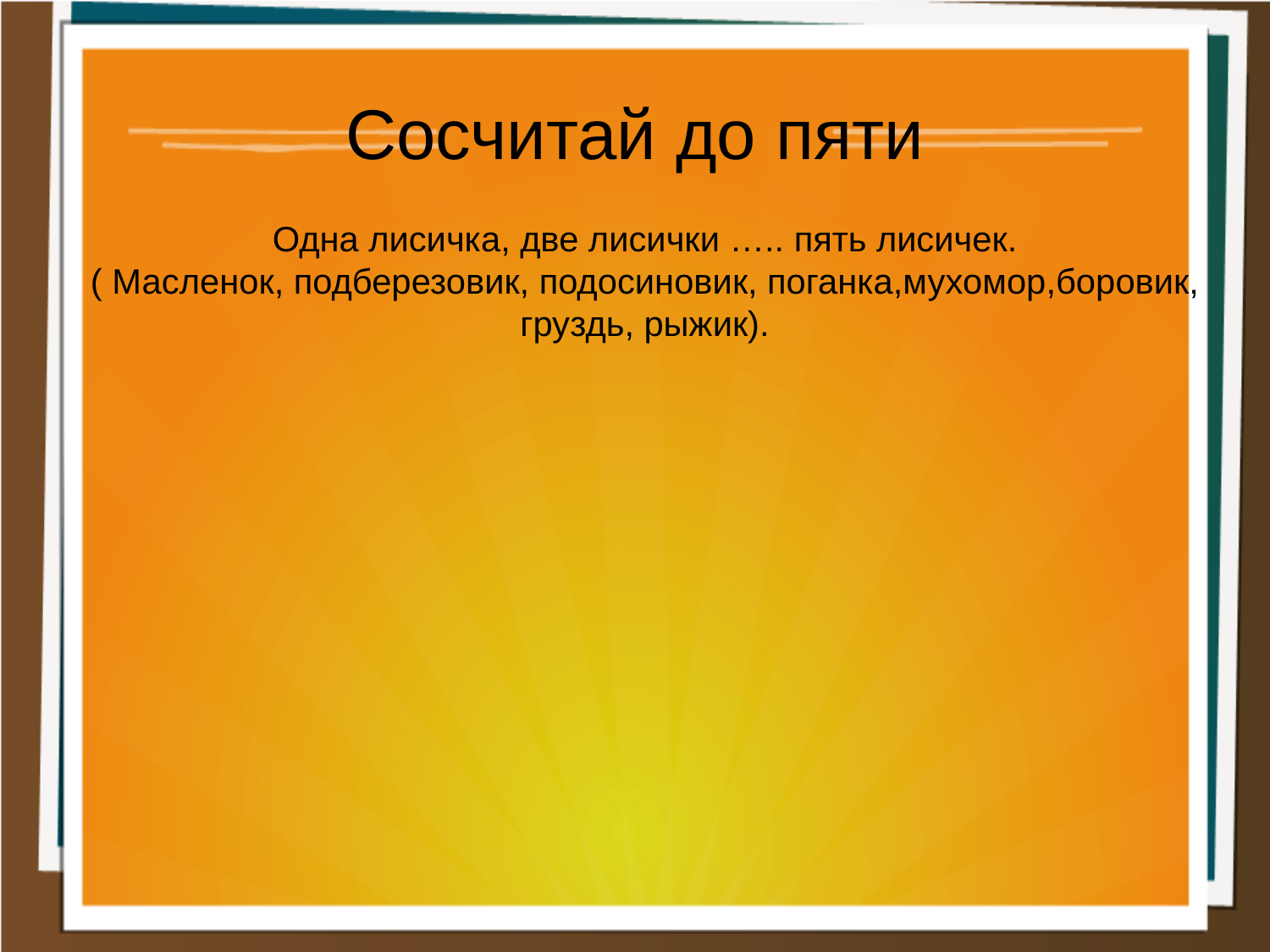

Сосчитай до пяти
Одна лисичка, две лисички ….. пять лисичек.
( Масленок, подберезовик, подосиновик, поганка,мухомор,боровик, груздь, рыжик).